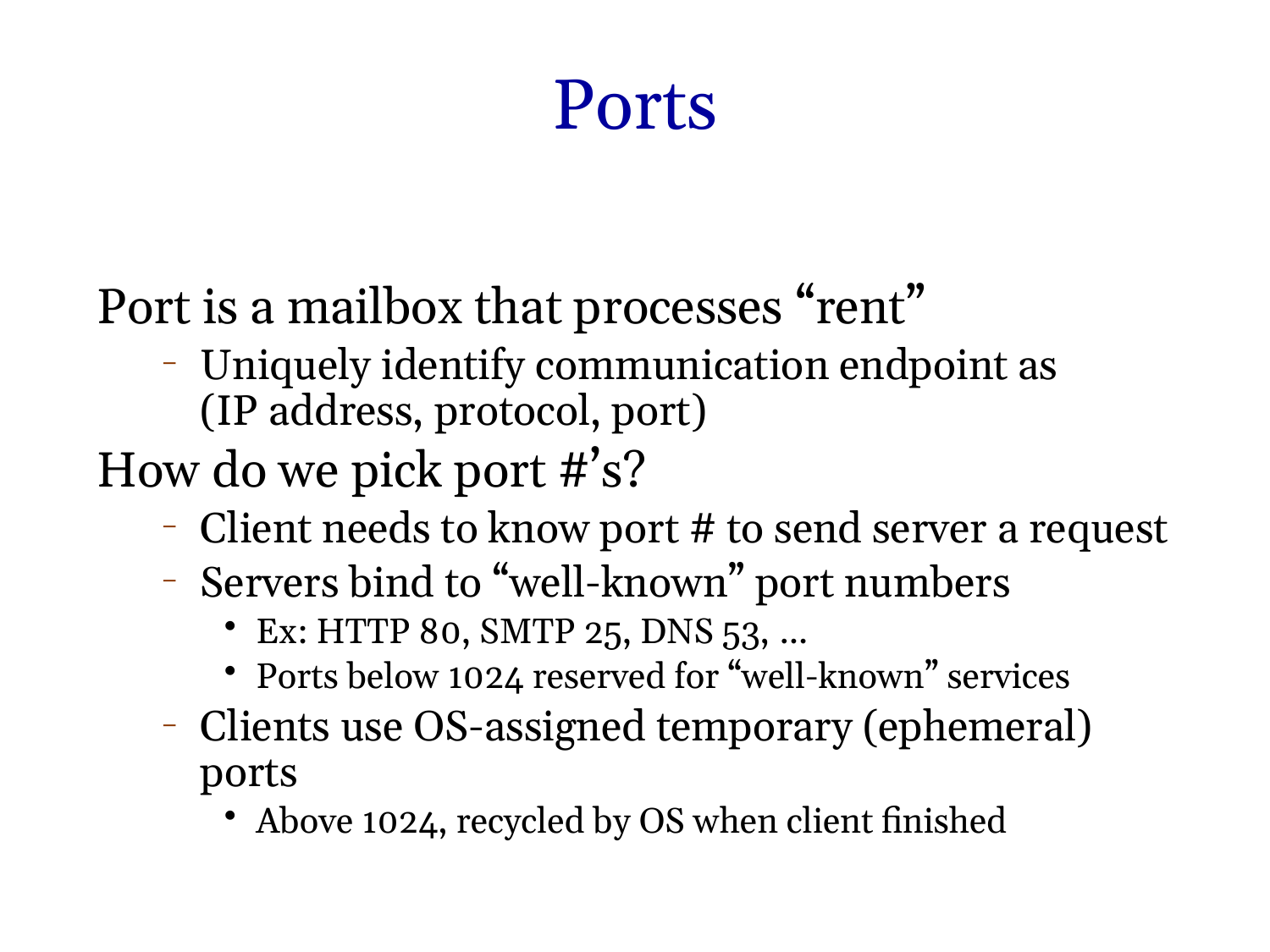

# Ports
Port is a mailbox that processes “rent”
Uniquely identify communication endpoint as           (IP address, protocol, port)
How do we pick port #’s?
Client needs to know port # to send server a request
Servers bind to “well-known” port numbers
Ex: HTTP 80, SMTP 25, DNS 53, …
Ports below 1024 reserved for “well-known” services
Clients use OS-assigned temporary (ephemeral) ports
Above 1024, recycled by OS when client finished